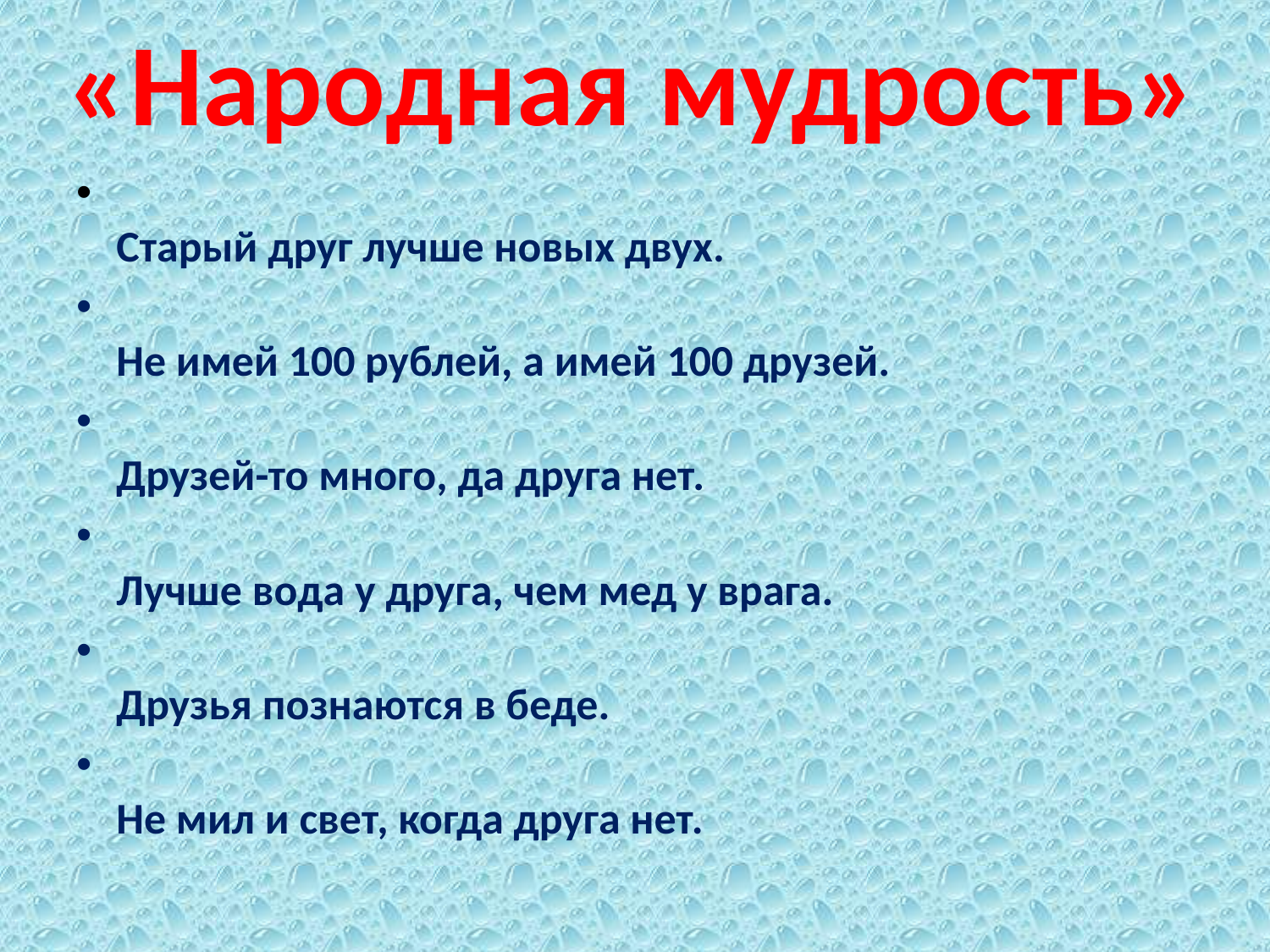

# «Народная мудрость»
Старый друг лучше новых двух.
Не имей 100 рублей, а имей 100 друзей.
Друзей-то много, да друга нет.
Лучше вода у друга, чем мед у врага.
Друзья познаются в беде.
Не мил и свет, когда друга нет.